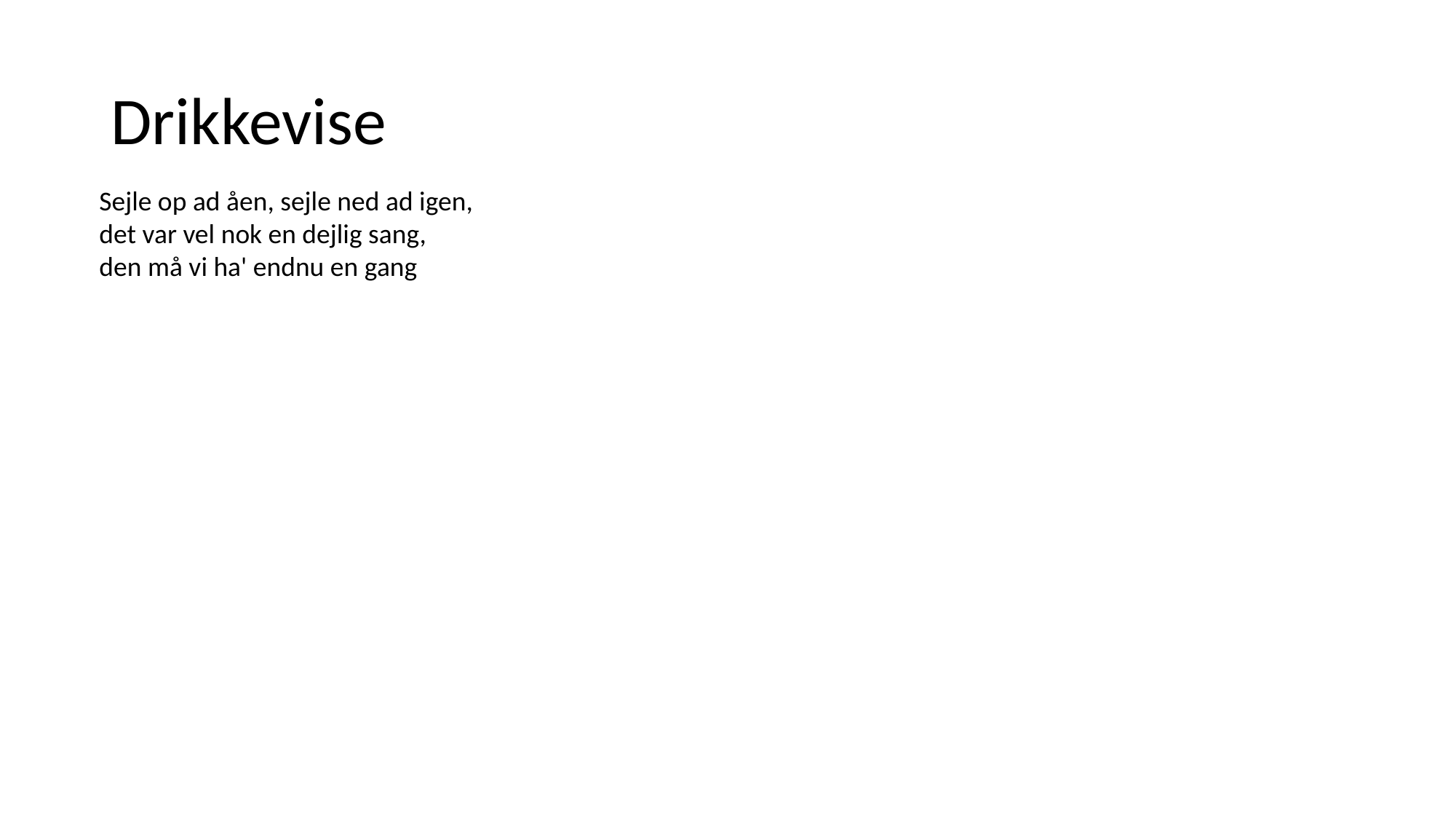

# Drikkevise
Sejle op ad åen, sejle ned ad igen,
det var vel nok en dejlig sang,
den må vi ha' endnu en gang